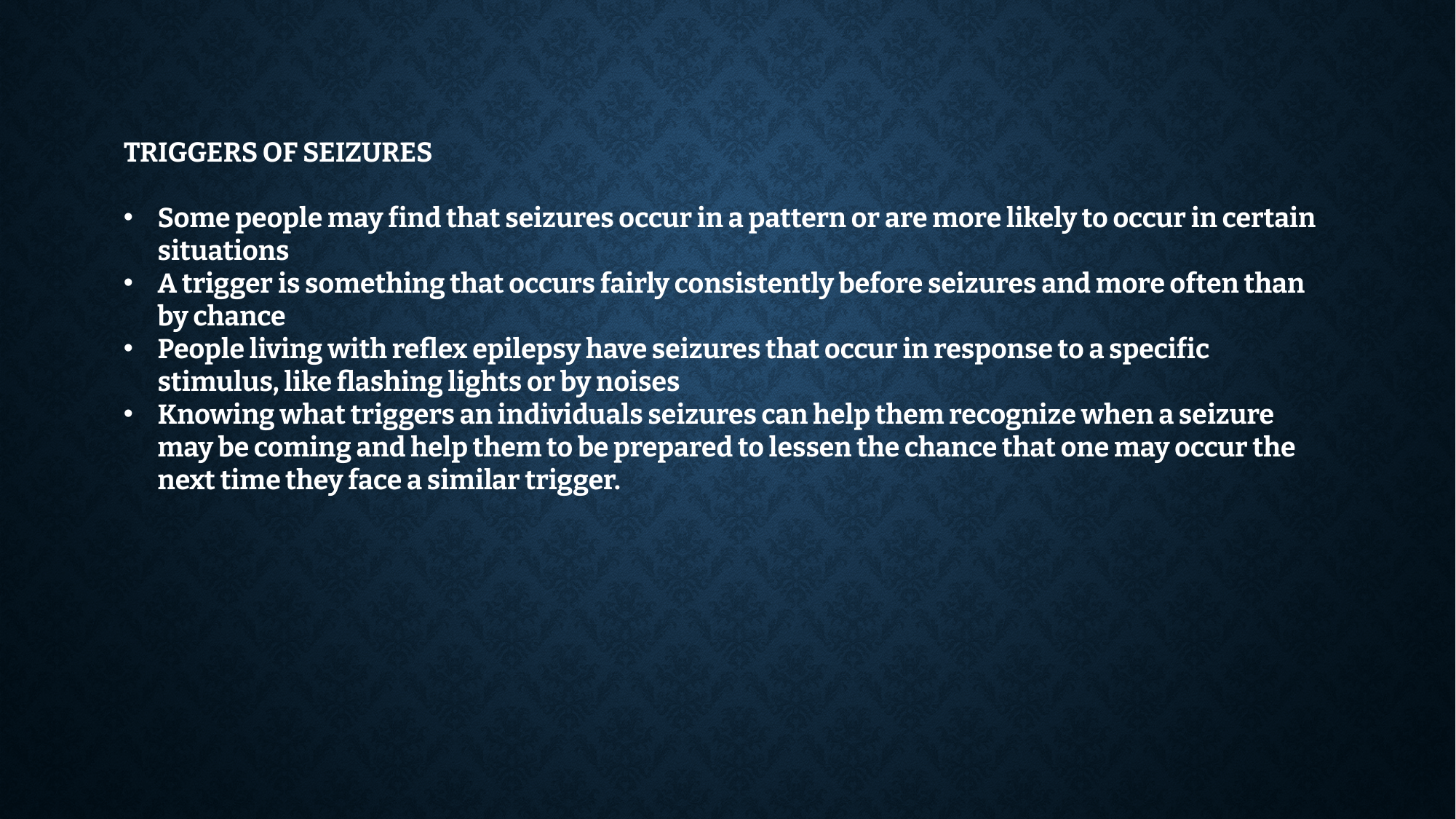

TRIGGERS OF SEIZURES

Some people may find that seizures occur in a pattern or are more likely to occur in certain situations
A trigger is something that occurs fairly consistently before seizures and more often than by chance
People living with reflex epilepsy have seizures that occur in response to a specific stimulus, like flashing lights or by noises
Knowing what triggers an individuals seizures can help them recognize when a seizure may be coming and help them to be prepared to lessen the chance that one may occur the next time they face a similar trigger.